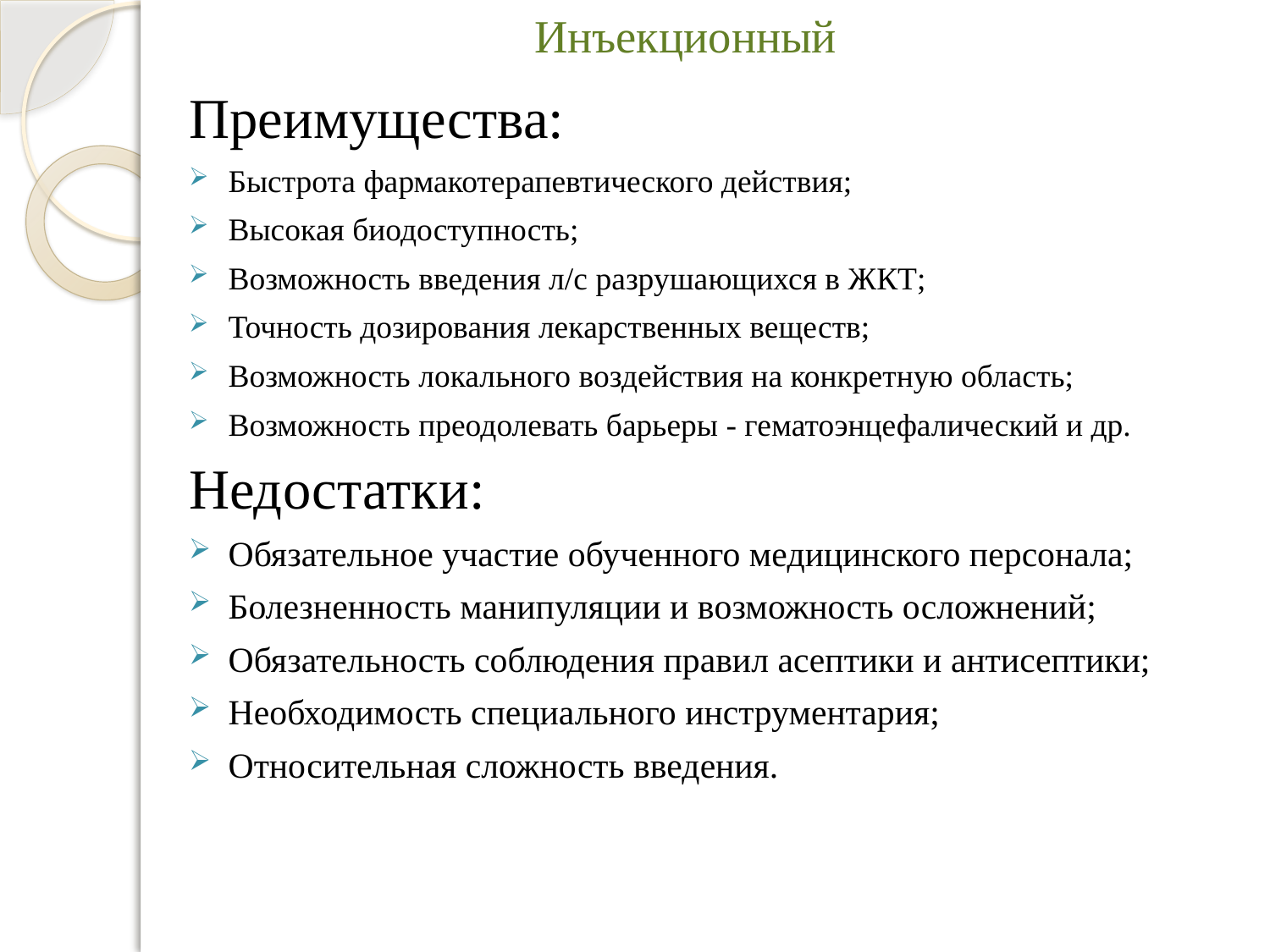

# Инъекционный
Преимущества:
Быстрота фармакотерапевтического действия;
Высокая биодоступность;
Возможность введения л/с разрушающихся в ЖКТ;
Точность дозирования лекарственных веществ;
Возможность локального воздействия на конкретную область;
Возможность преодолевать барьеры - гематоэнцефалический и др.
Недостатки:
Обязательное участие обученного медицинского персонала;
Болезненность манипуляции и возможность осложнений;
Обязательность соблюдения правил асептики и антисептики;
Необходимость специального инструментария;
Относительная сложность введения.